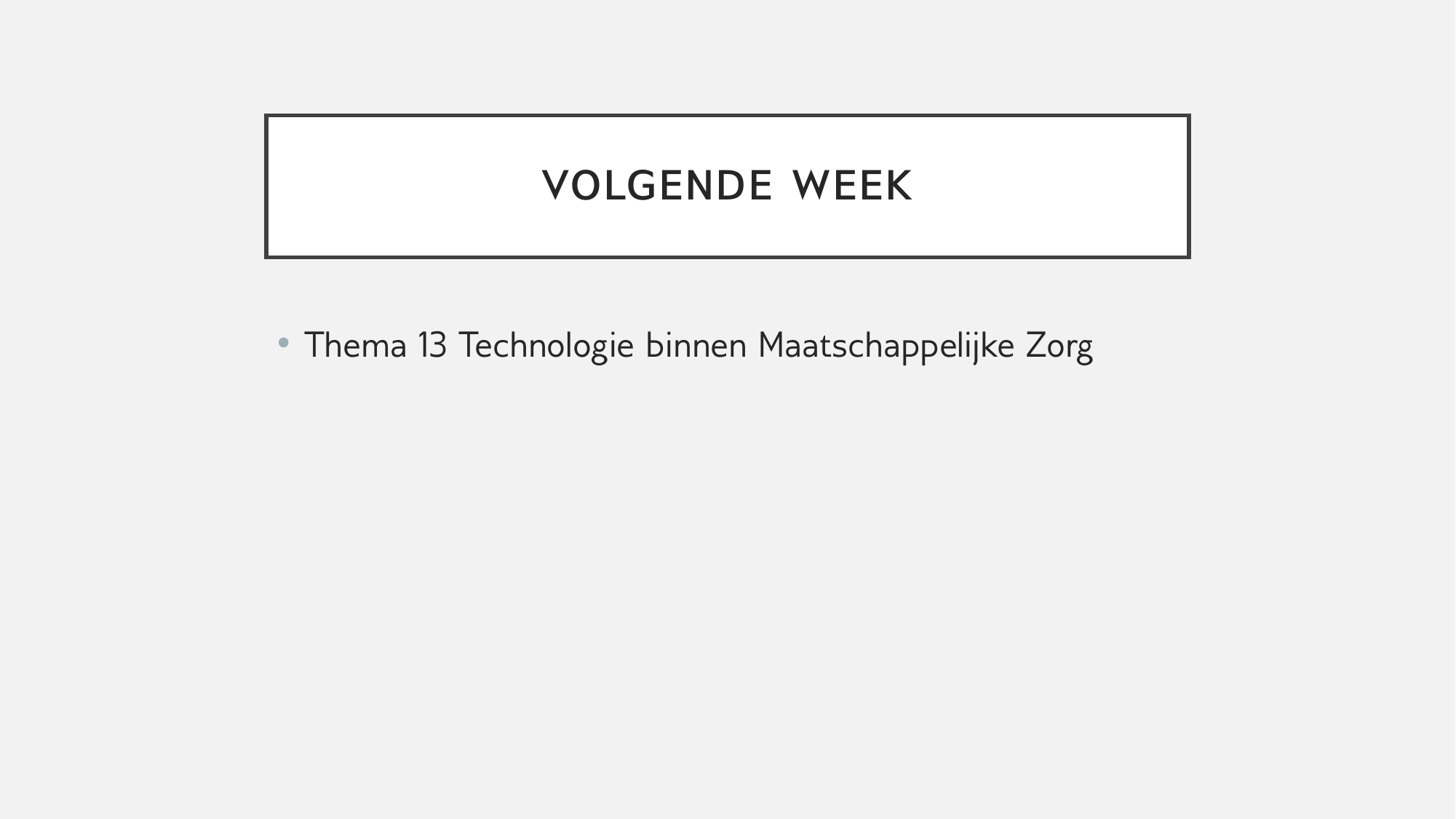

# Volgende week
Thema 13 Technologie binnen Maatschappelijke Zorg